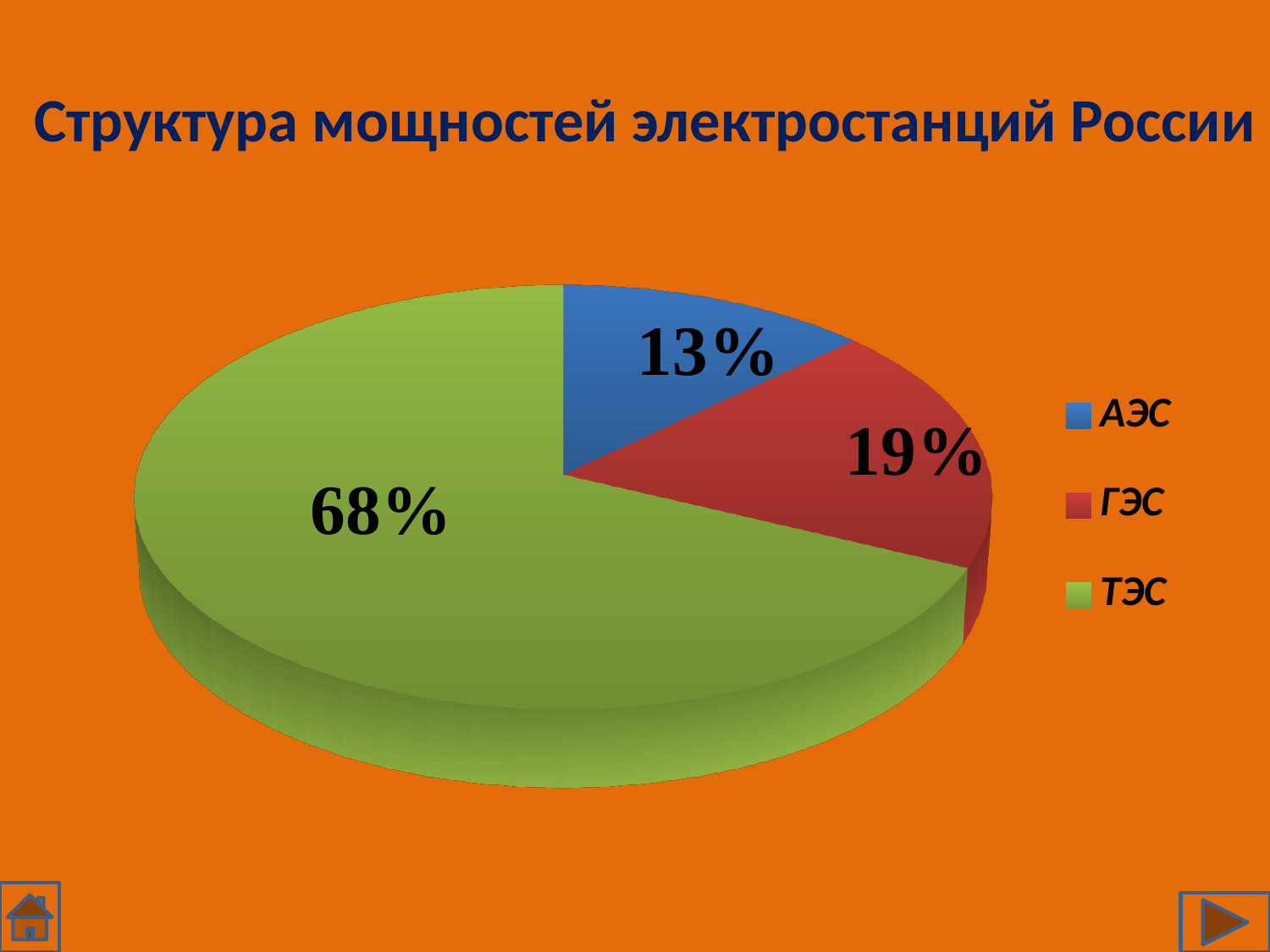

# Структура мощностей электростанций России

[unsupported chart]